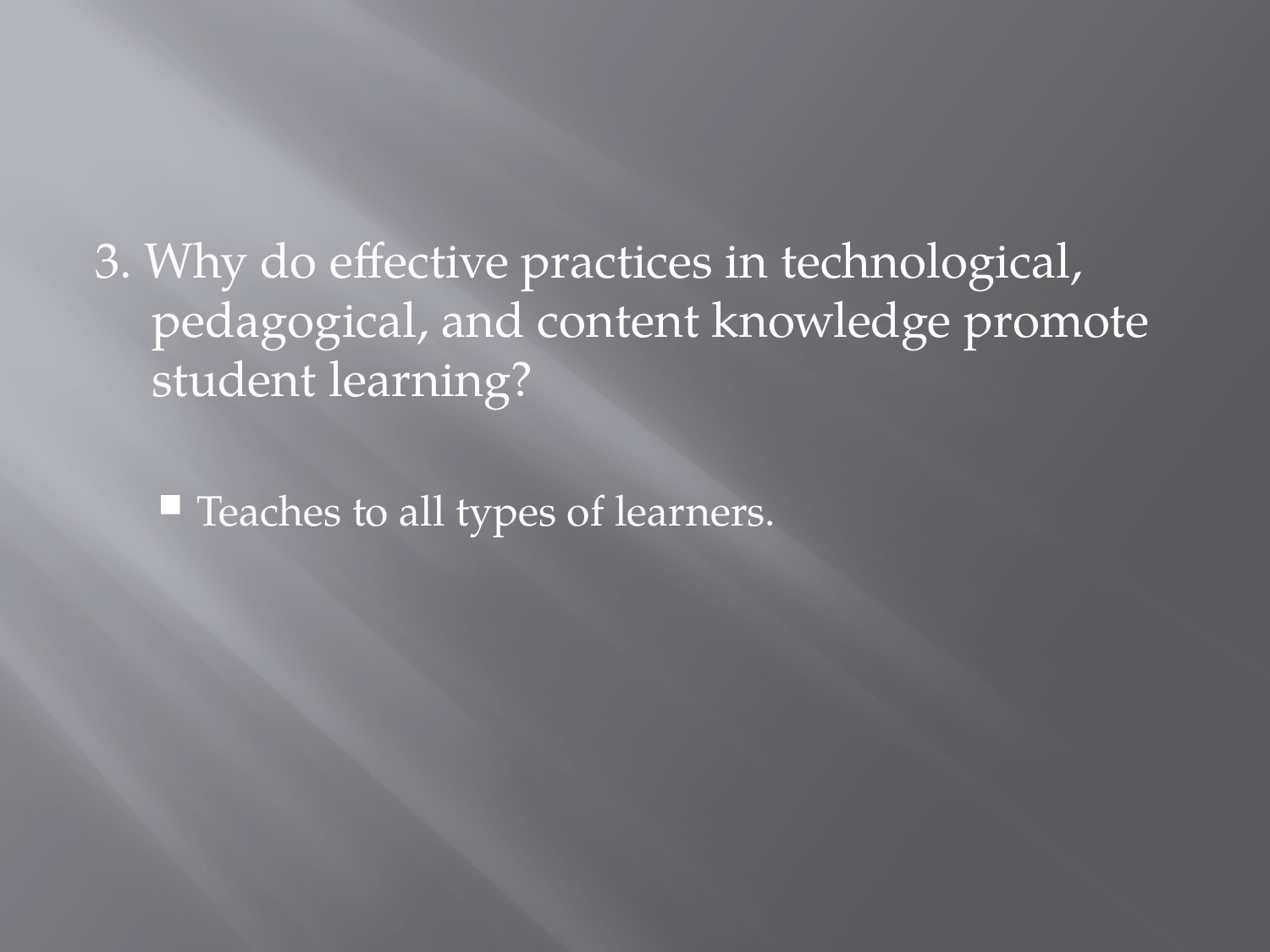

#
3. Why do effective practices in technological, pedagogical, and content knowledge promote student learning?

Teaches to all types of learners.